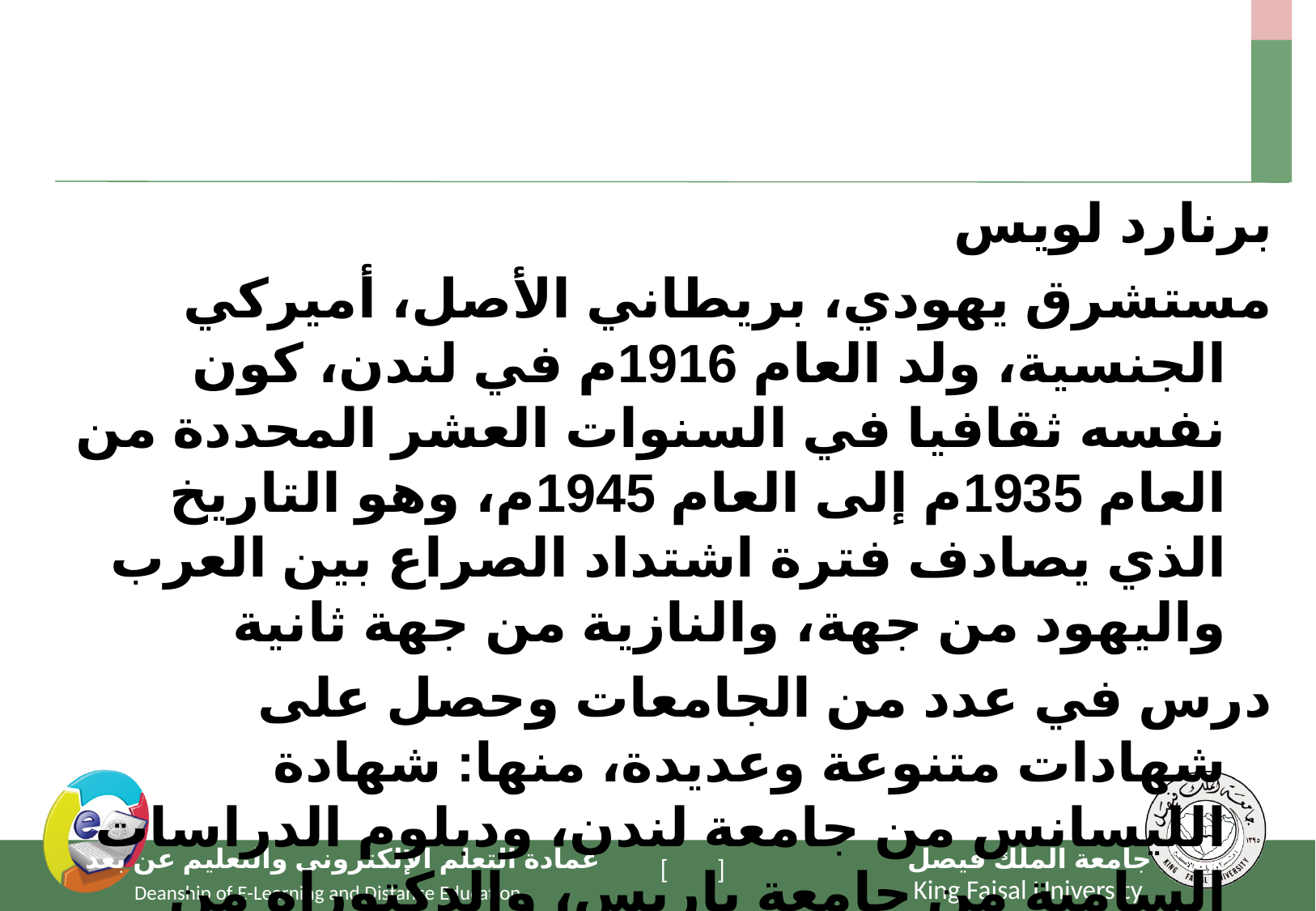

#
برنارد لويس
مستشرق يهودي، بريطاني الأصل، أميركي الجنسية، ولد العام 1916م في لندن، كون نفسه ثقافيا في السنوات العشر المحددة من العام 1935م إلى العام 1945م، وهو التاريخ الذي يصادف فترة اشتداد الصراع بين العرب واليهود من جهة، والنازية من جهة ثانية
درس في عدد من الجامعات وحصل على شهادات متنوعة وعديدة، منها: شهادة الليسانس من جامعة لندن، ودبلوم الدراسات السامية من جامعة باريس، والدكتوراه من جامعة لندن، ولما قدم إلى برنستون في الولايات المتحدة الأميركية عين أستاذا للدراسات الخاصة بالشرق الأدنى· كما عين أستاذا زائرا في جامعة كاليفورنيا، وكولومبيا، وأنديانا ·
·